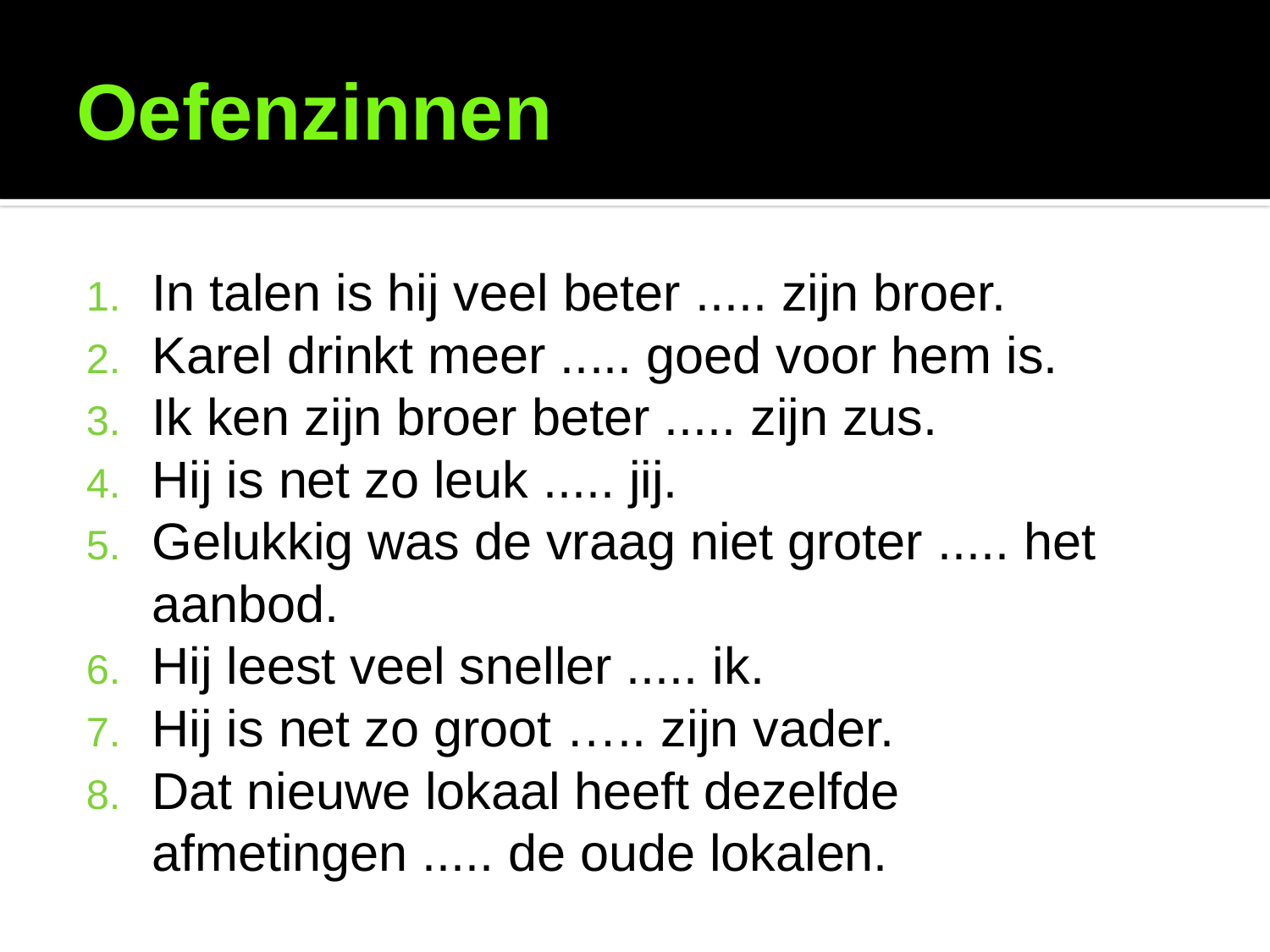

# Oefenzinnen
In talen is hij veel beter ..... zijn broer.
Karel drinkt meer ..... goed voor hem is.
Ik ken zijn broer beter ..... zijn zus.
Hij is net zo leuk ..... jij.
Gelukkig was de vraag niet groter ..... het aanbod.
Hij leest veel sneller ..... ik.
Hij is net zo groot ….. zijn vader.
Dat nieuwe lokaal heeft dezelfde afmetingen ..... de oude lokalen.